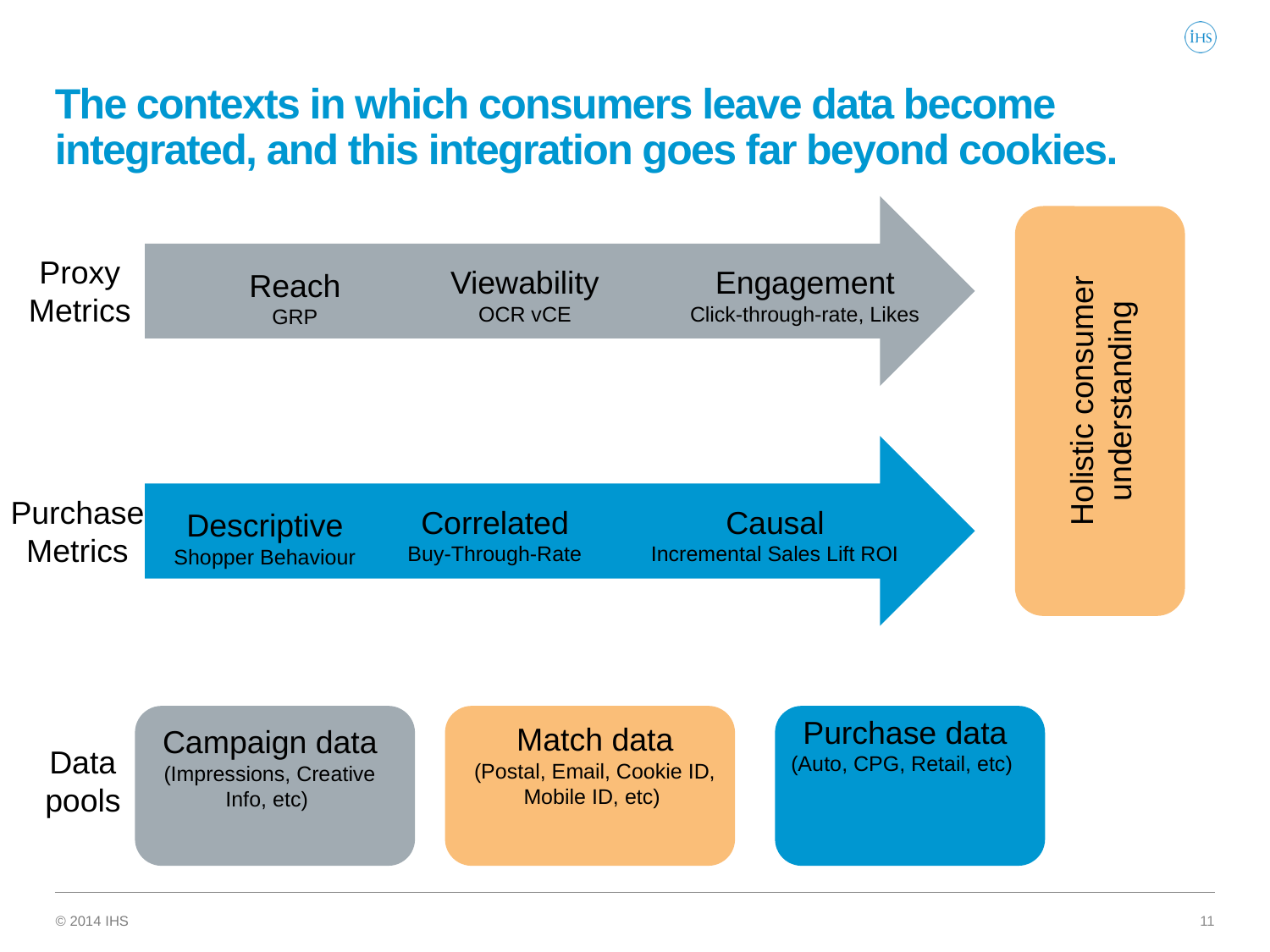

# The contexts in which consumers leave data become integrated, and this integration goes far beyond cookies.

Proxy
Metrics
Viewability
OCR vCE
Engagement
Click-through-rate, Likes
Reach
GRP
Holistic consumer understanding

Purchase
Metrics
Correlated
Buy-Through-Rate
Causal
Incremental Sales Lift ROI
Descriptive
Shopper Behaviour

Purchase data
(Auto, CPG, Retail, etc)

Match data
(Postal, Email, Cookie ID, Mobile ID, etc)
Campaign data
(Impressions, Creative Info, etc)
Data pools
11